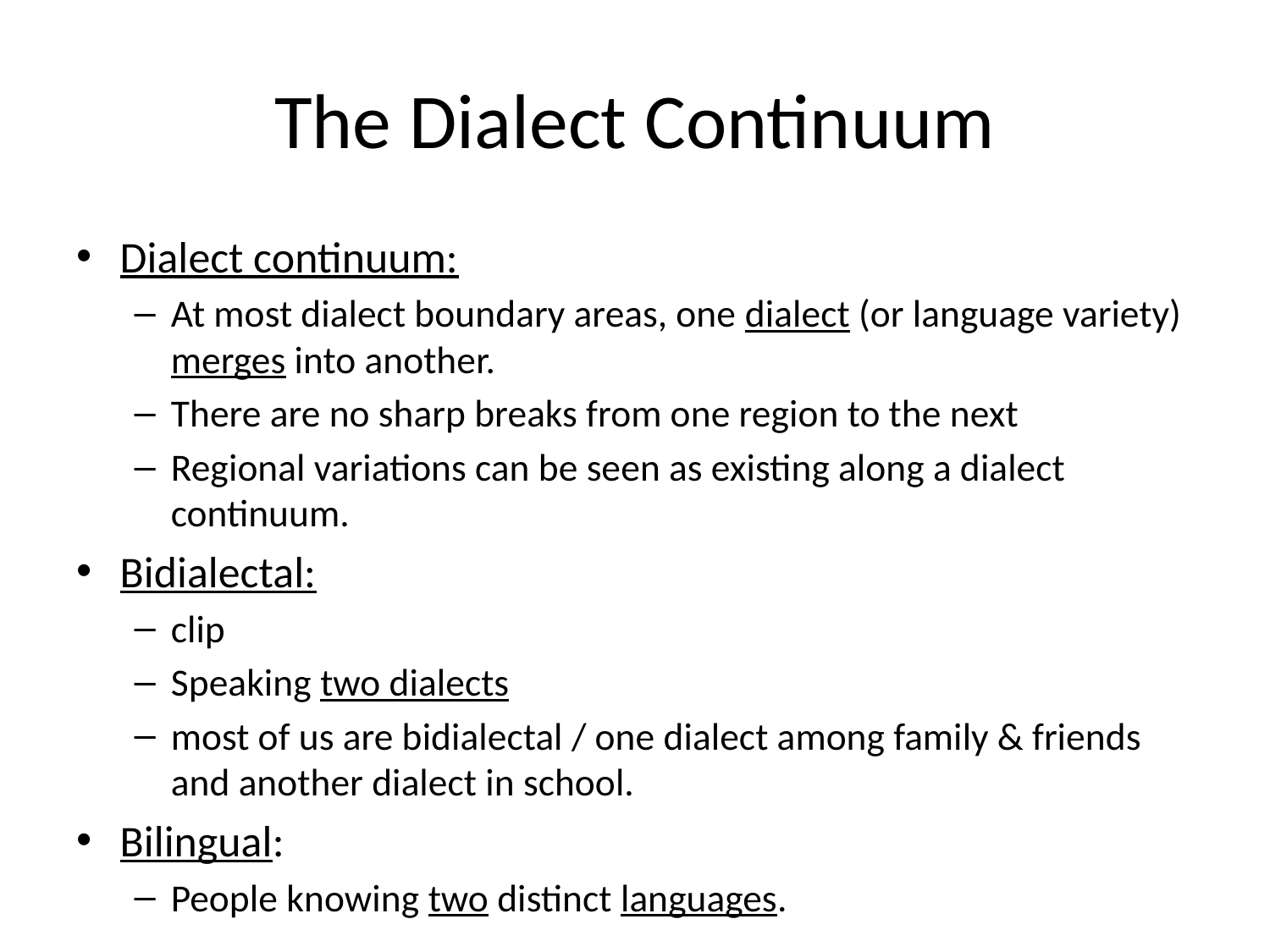

# The Dialect Continuum
Dialect continuum:
At most dialect boundary areas, one dialect (or language variety) merges into another.
There are no sharp breaks from one region to the next
Regional variations can be seen as existing along a dialect continuum.
Bidialectal:
clip
Speaking two dialects
most of us are bidialectal / one dialect among family & friends and another dialect in school.
Bilingual:
People knowing two distinct languages.